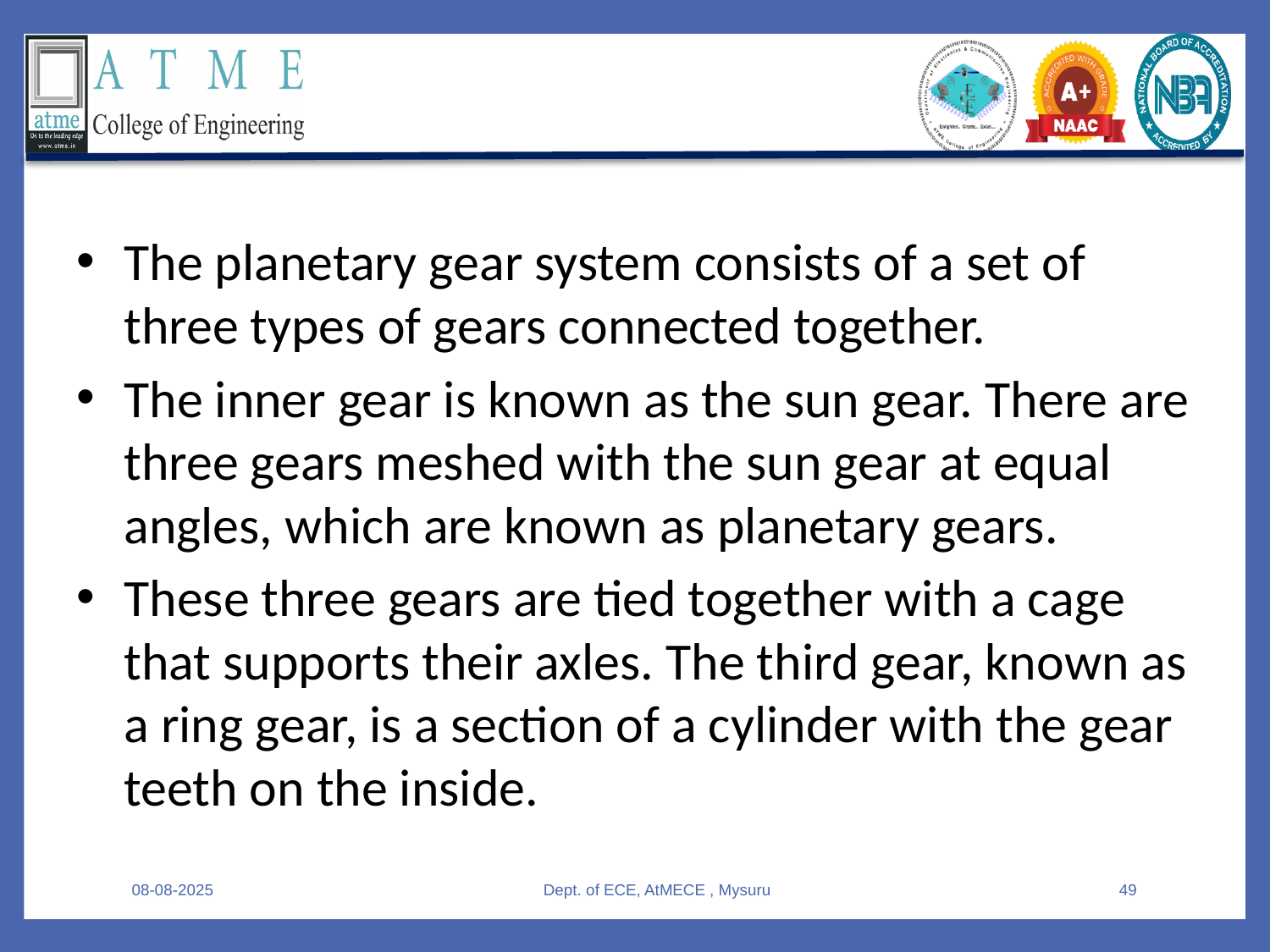

The planetary gear system consists of a set of three types of gears connected together.
The inner gear is known as the sun gear. There are three gears meshed with the sun gear at equal angles, which are known as planetary gears.
These three gears are tied together with a cage that supports their axles. The third gear, known as a ring gear, is a section of a cylinder with the gear teeth on the inside.
08-08-2025
Dept. of ECE, AtMECE , Mysuru
49